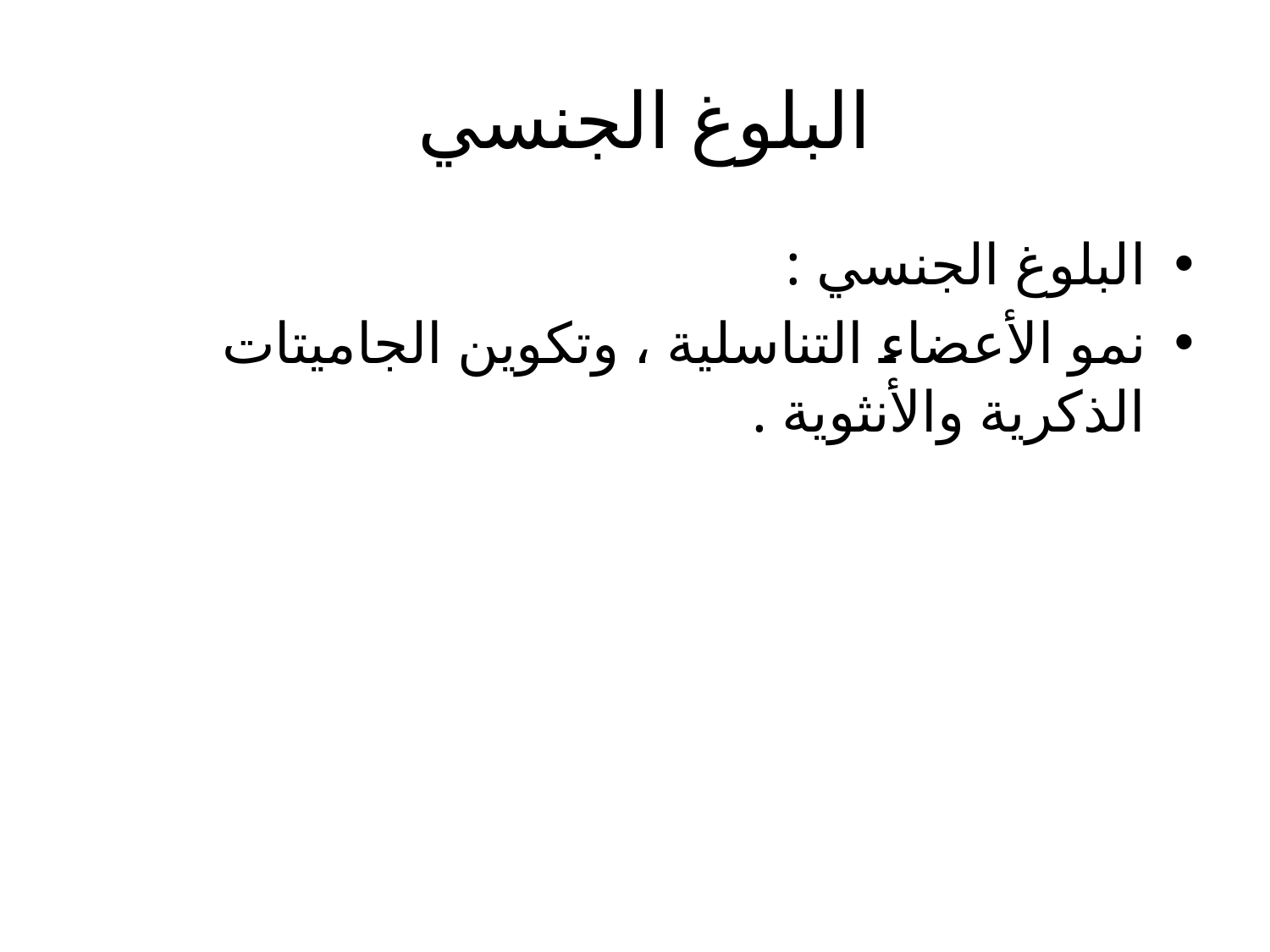

# البلوغ الجنسي
البلوغ الجنسي :
نمو الأعضاء التناسلية ، وتكوين الجاميتات الذكرية والأنثوية .